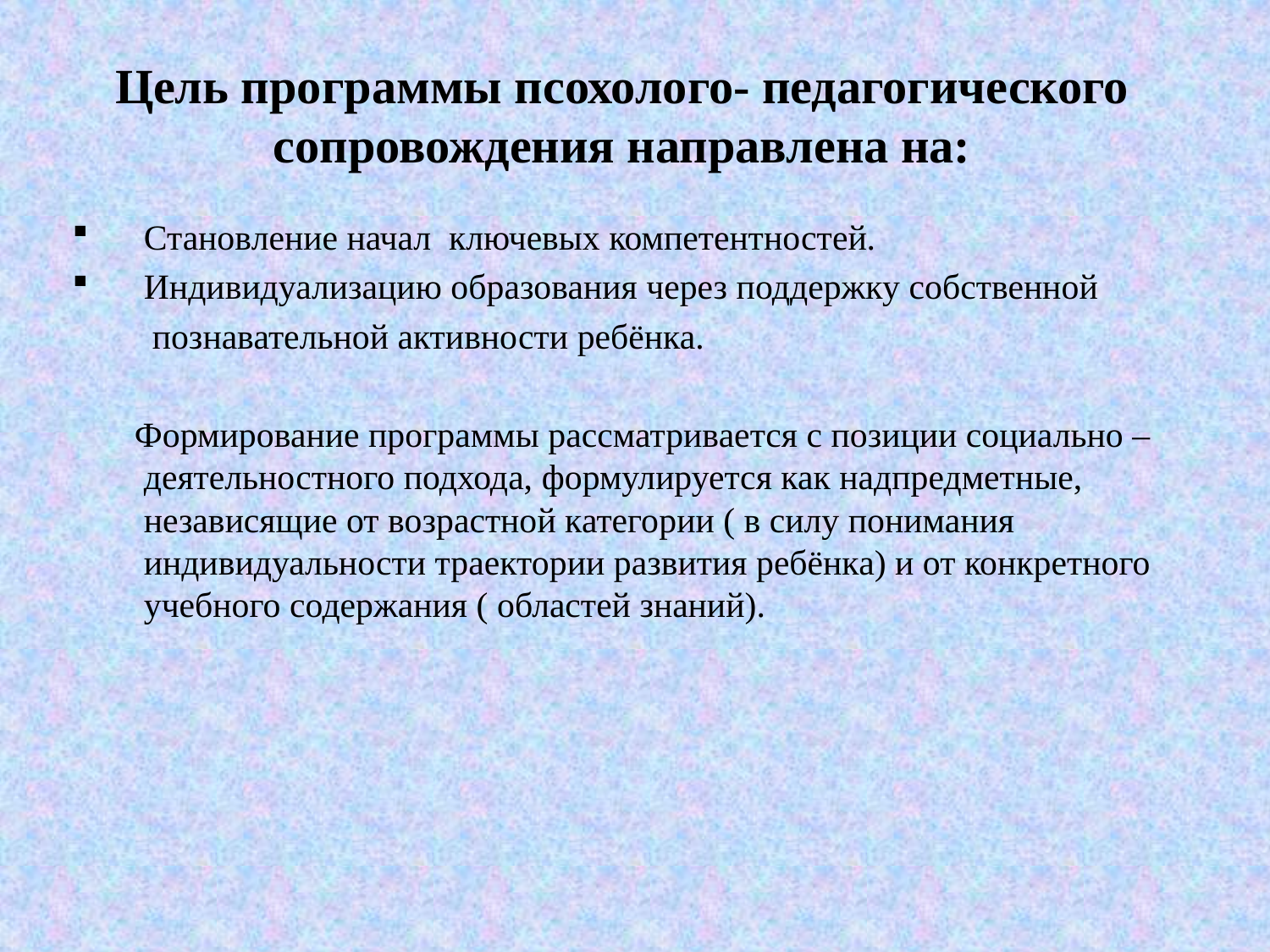

# Цель программы псохолого- педагогического сопровождения направлена на:
Становление начал  ключевых компетентностей.
Индивидуализацию образования через поддержку собственной
         познавательной активности ребёнка.

       Формирование программы рассматривается с позиции социально –деятельностного подхода, формулируется как надпредметные, независящие от возрастной категории ( в силу понимания индивидуальности траектории развития ребёнка) и от конкретного учебного содержания ( областей знаний).